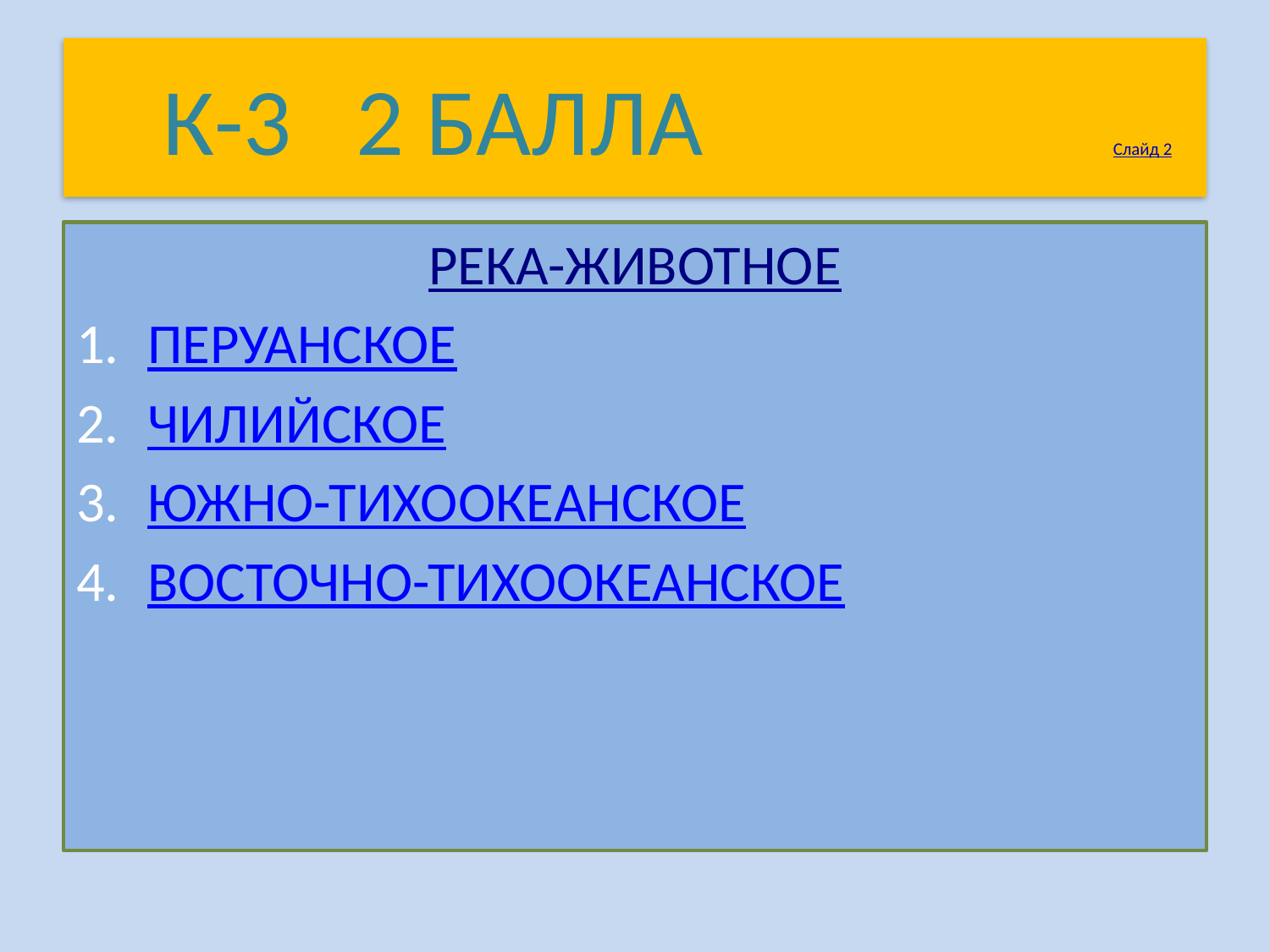

# К-3   2 БАЛЛА                   Слайд 2
РЕКА-ЖИВОТНОЕ
ПЕРУАНСКОЕ
ЧИЛИЙСКОЕ
ЮЖНО-ТИХООКЕАНСКОЕ
ВОСТОЧНО-ТИХООКЕАНСКОЕ